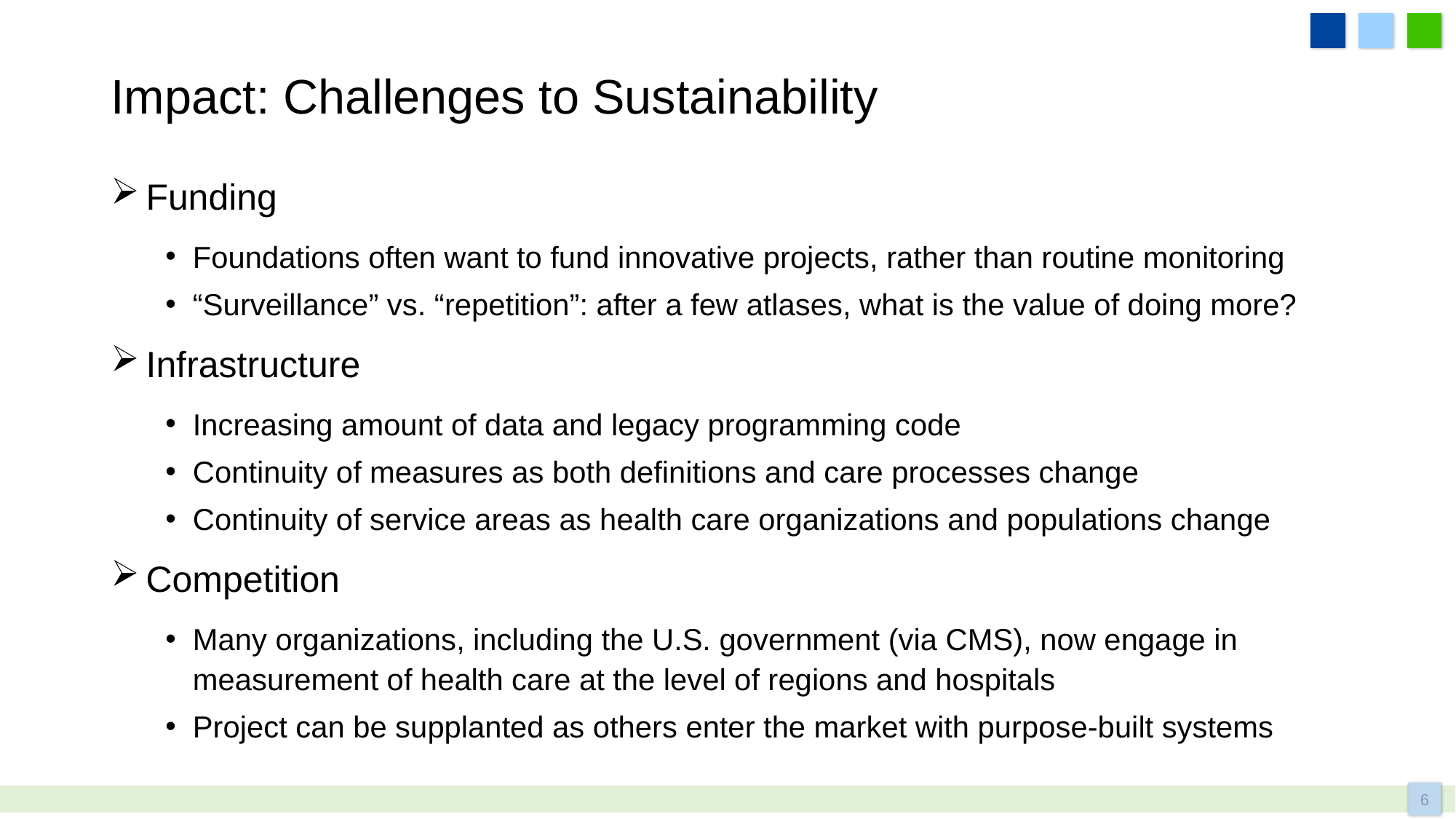

# Impact: Challenges to Sustainability
Funding
Foundations often want to fund innovative projects, rather than routine monitoring
“Surveillance” vs. “repetition”: after a few atlases, what is the value of doing more?
Infrastructure
Increasing amount of data and legacy programming code
Continuity of measures as both definitions and care processes change
Continuity of service areas as health care organizations and populations change
Competition
Many organizations, including the U.S. government (via CMS), now engage in measurement of health care at the level of regions and hospitals
Project can be supplanted as others enter the market with purpose-built systems
6